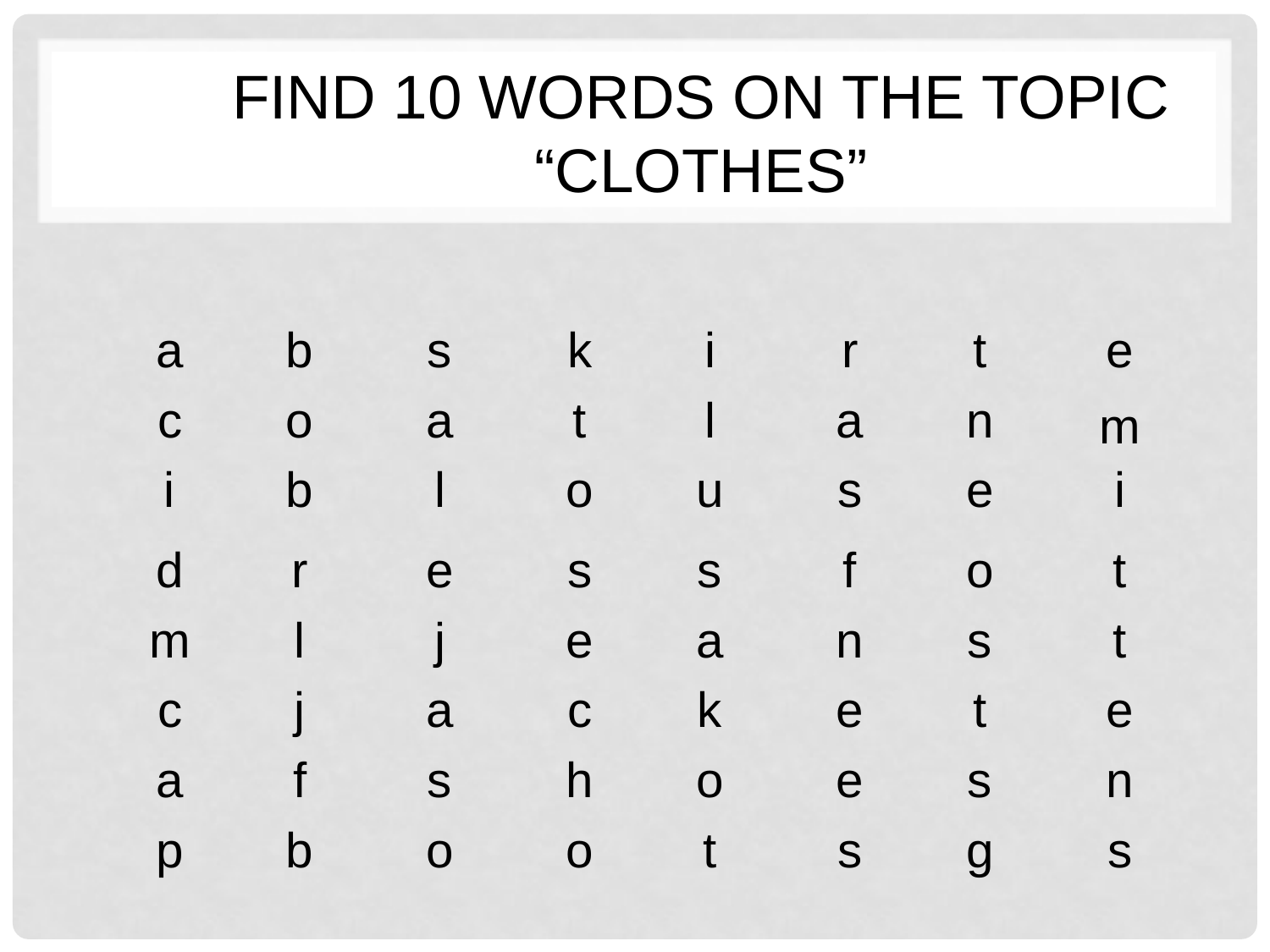

# Find 10 words on the topic “clothes”
a
b
s
k
i
r
t
e
c
o
a
t
l
a
n
m
i
b
l
o
u
s
e
i
d
r
e
s
s
f
o
t
m
l
j
e
a
n
s
t
c
j
a
c
k
e
t
e
a
f
s
h
o
e
s
n
p
b
o
o
t
s
g
s